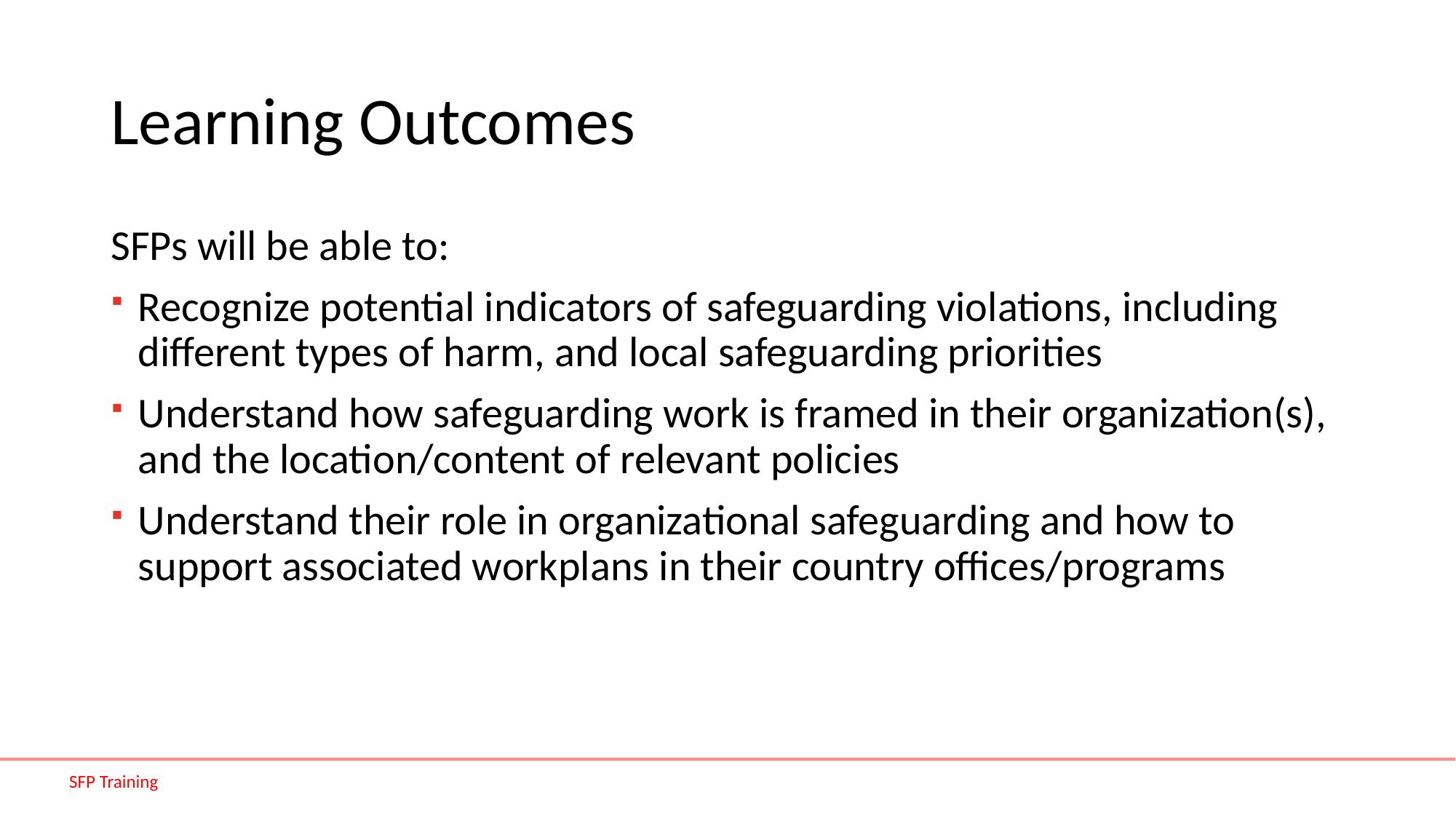

# Learning Outcomes
SFPs will be able to:
Recognize potential indicators of safeguarding violations, including different types of harm, and local safeguarding priorities
Understand how safeguarding work is framed in their organization(s), and the location/content of relevant policies
Understand their role in organizational safeguarding and how to support associated workplans in their country offices/programs

SFP Training